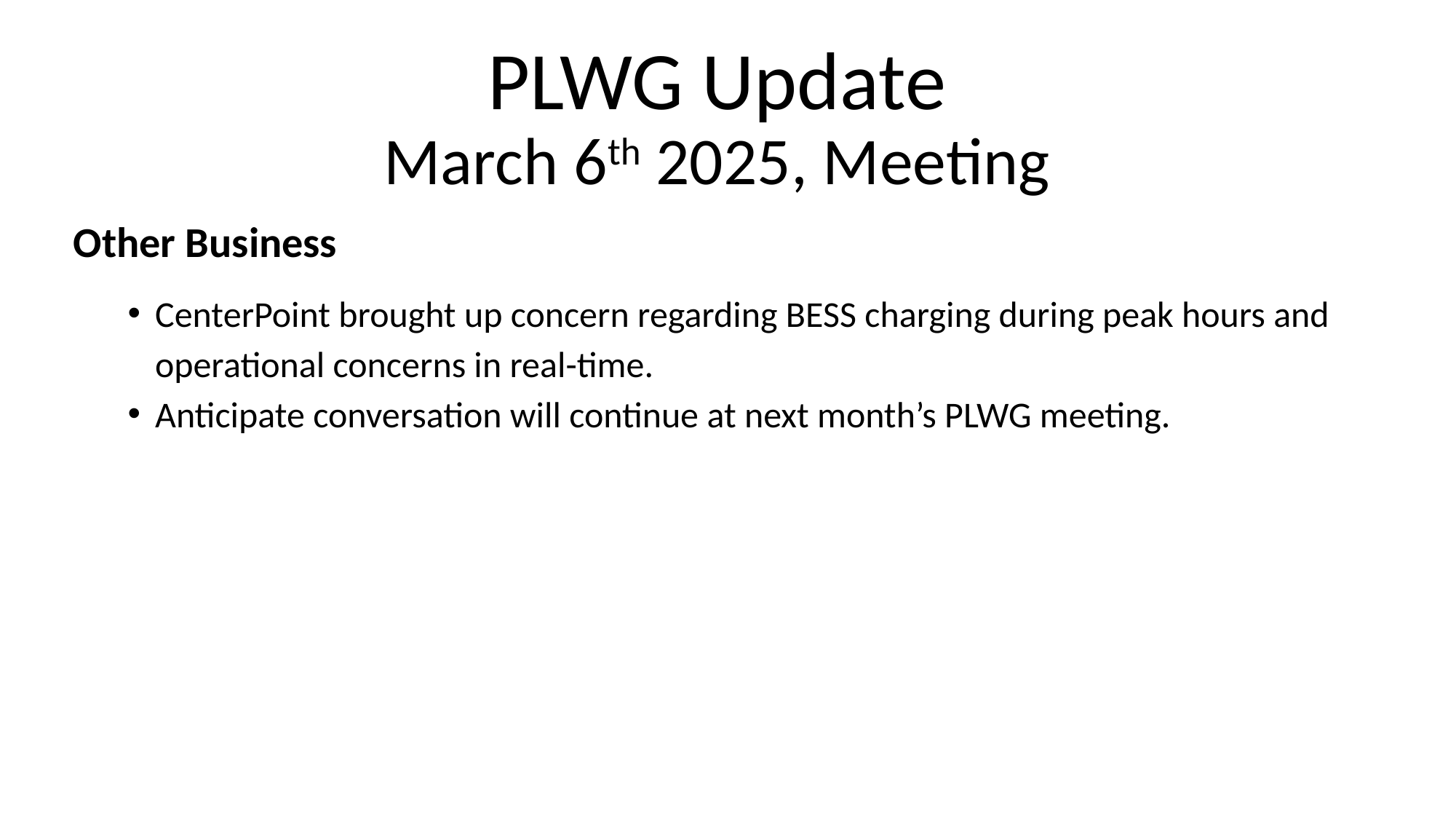

# PLWG Update March 6th 2025, Meeting
Other Business
CenterPoint brought up concern regarding BESS charging during peak hours and operational concerns in real-time.
Anticipate conversation will continue at next month’s PLWG meeting.